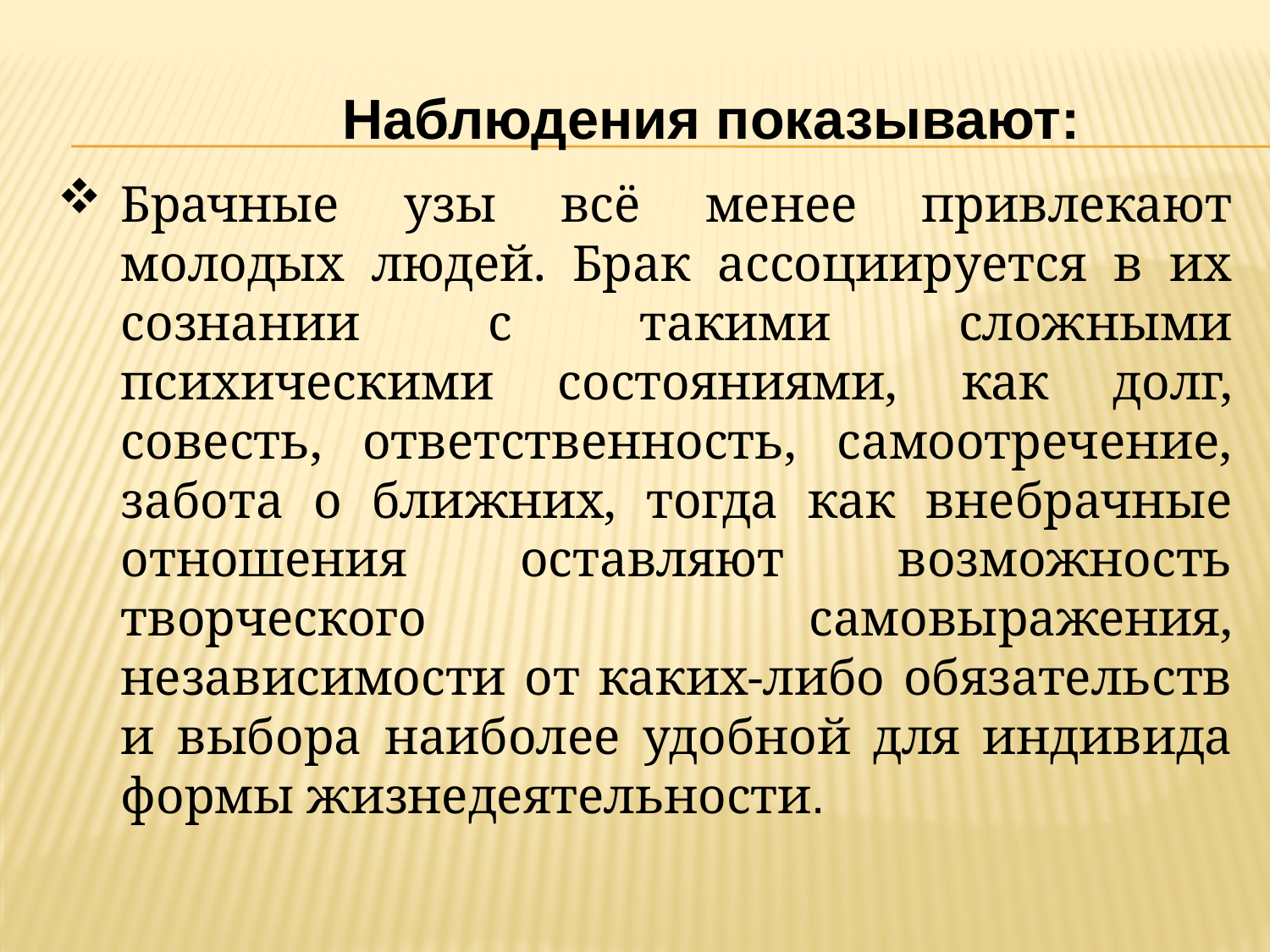

Наблюдения показывают:
Брачные узы всё менее привлекают молодых людей. Брак ассоциируется в их сознании с такими сложными психическими состояниями, как долг, совесть, ответственность, самоотречение, забота о ближних, тогда как внебрачные отношения оставляют возможность творческого самовыражения, независимости от каких-либо обязательств и выбора наиболее удобной для индивида формы жизнедеятельности.